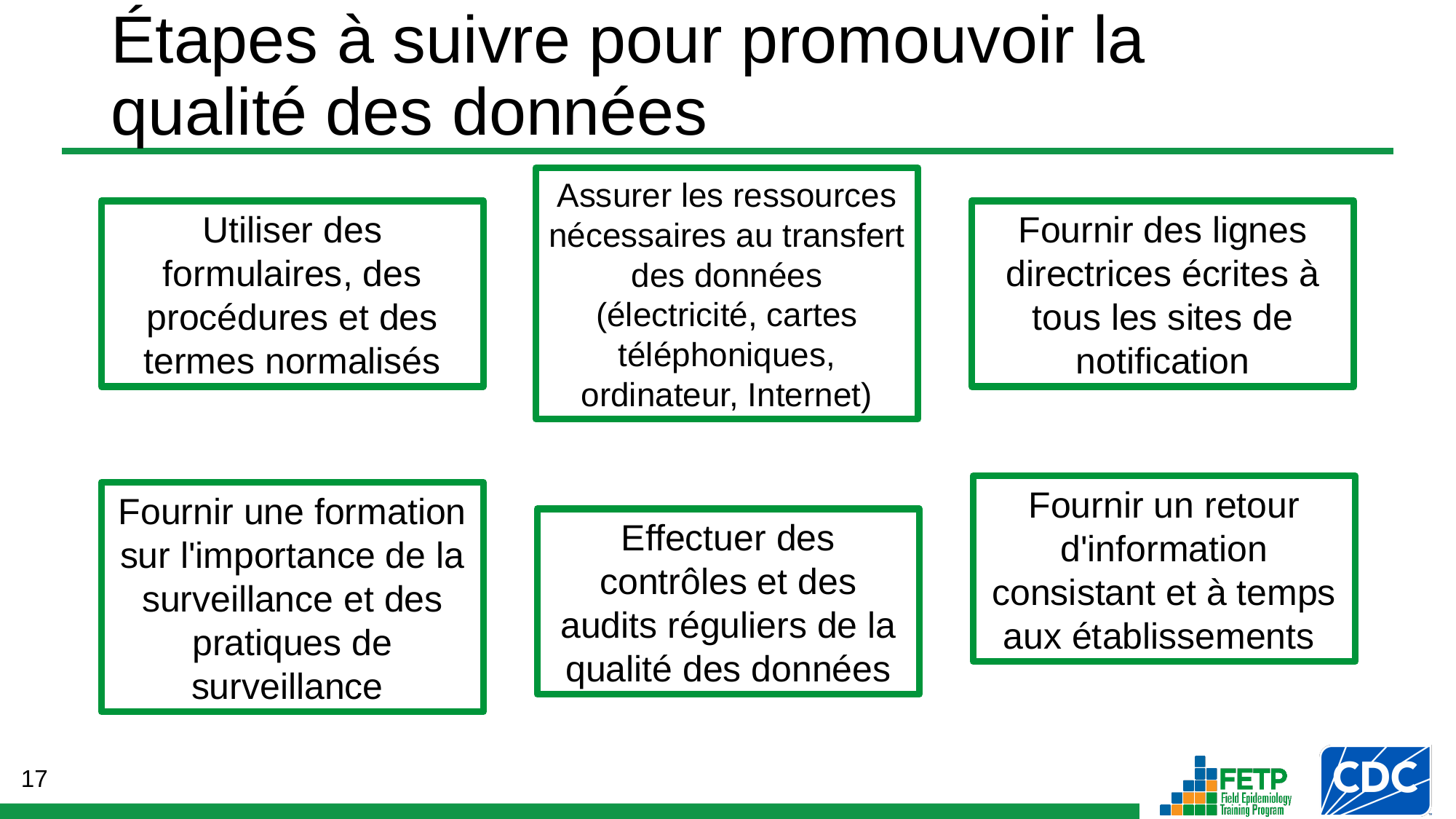

# Étapes à suivre pour promouvoir la qualité des données
Assurer les ressources nécessaires au transfert des données (électricité, cartes téléphoniques, ordinateur, Internet)
Utiliser des formulaires, des procédures et des termes normalisés
Fournir des lignes directrices écrites à tous les sites de notification
Fournir une formation sur l'importance de la surveillance et des pratiques de surveillance
Effectuer des contrôles et des audits réguliers de la qualité des données
Fournir un retour d'information consistant et à temps aux établissements